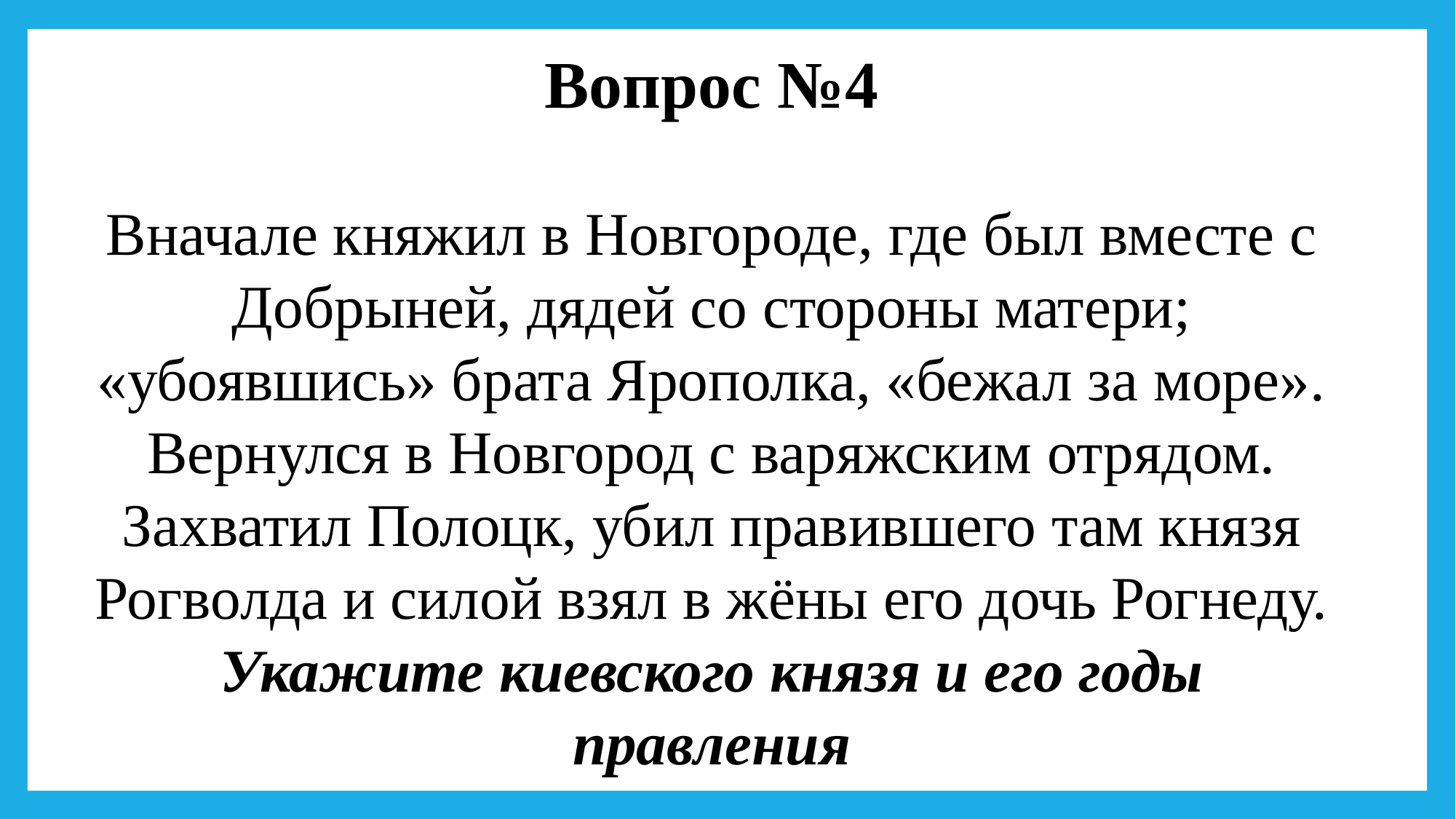

Вопрос №4

Вначале княжил в Новгороде, где был вместе с Добрыней, дядей со стороны матери; «убоявшись» брата Ярополка, «бежал за море». Вернулся в Новгород с варяжским отрядом. Захватил Полоцк, убил правившего там князя Рогволда и силой взял в жёны его дочь Рогнеду.
Укажите киевского князя и его годы правления